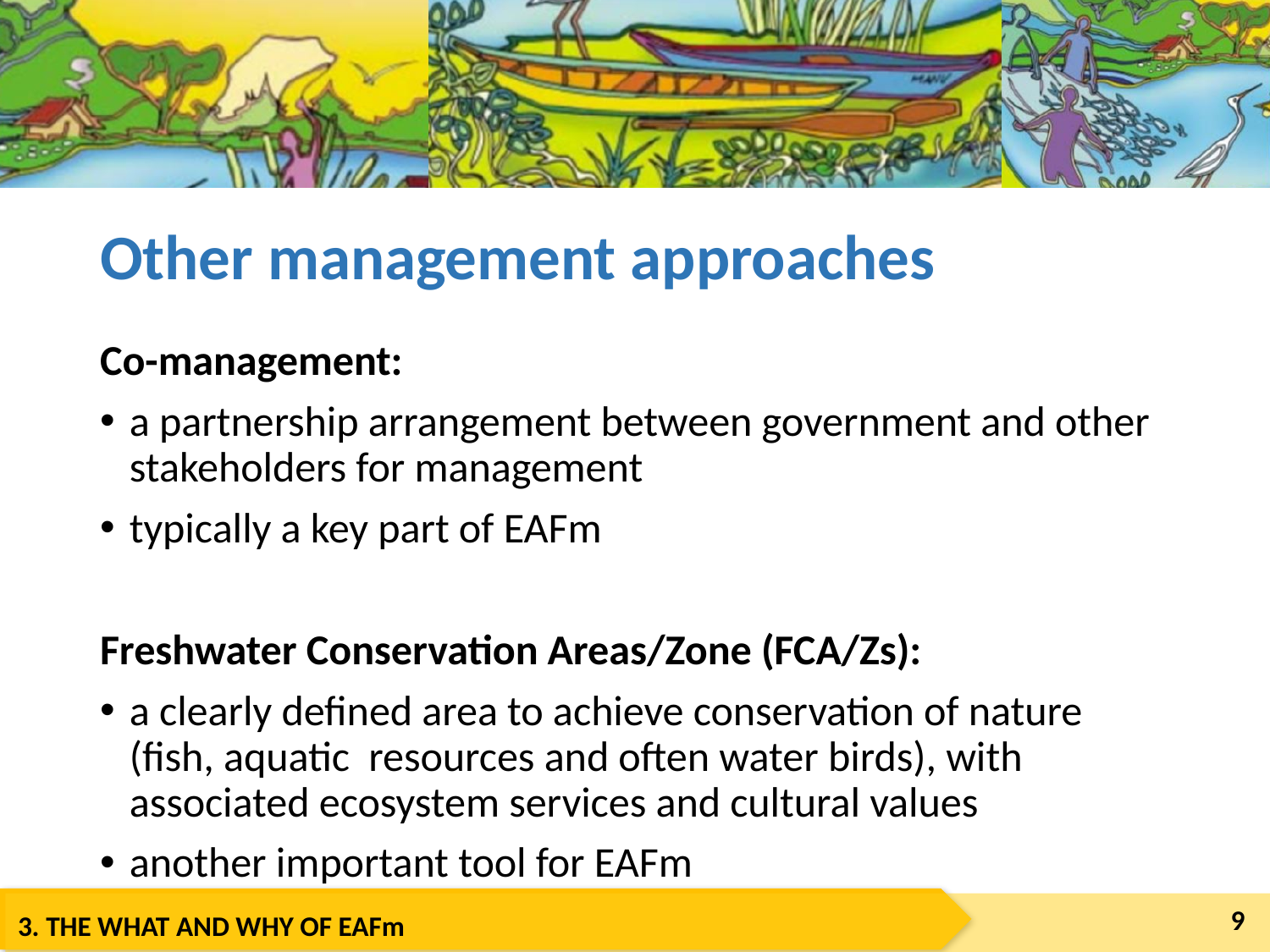

# Other management approaches
Co-management:
a partnership arrangement between government and other stakeholders for management
typically a key part of EAFm

Freshwater Conservation Areas/Zone (FCA/Zs):
a clearly defined area to achieve conservation of nature (fish, aquatic  resources and often water birds), with associated ecosystem services and cultural values
another important tool for EAFm
9